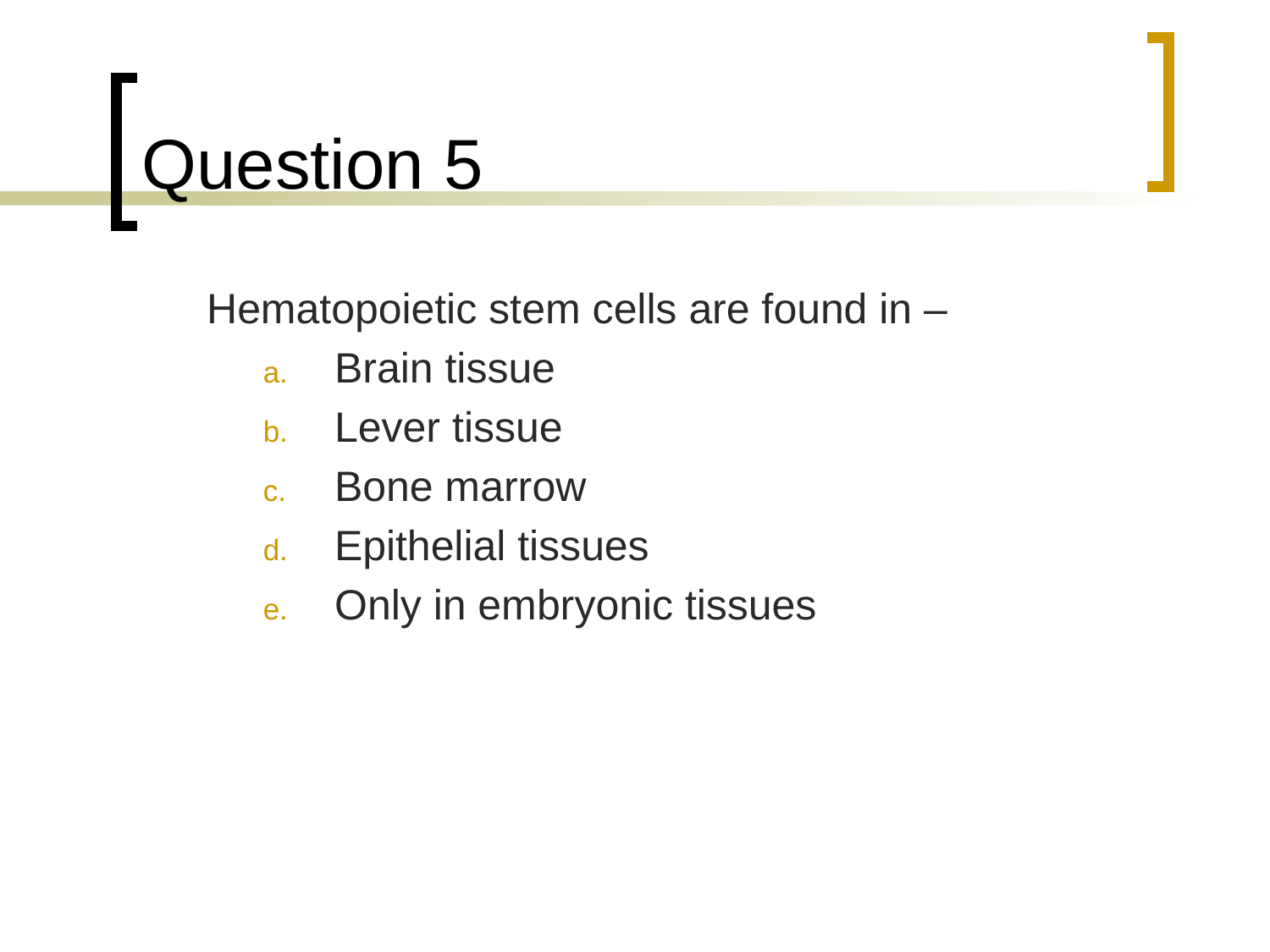

# Question 5
	Hematopoietic stem cells are found in –
Brain tissue
Lever tissue
Bone marrow
Epithelial tissues
Only in embryonic tissues